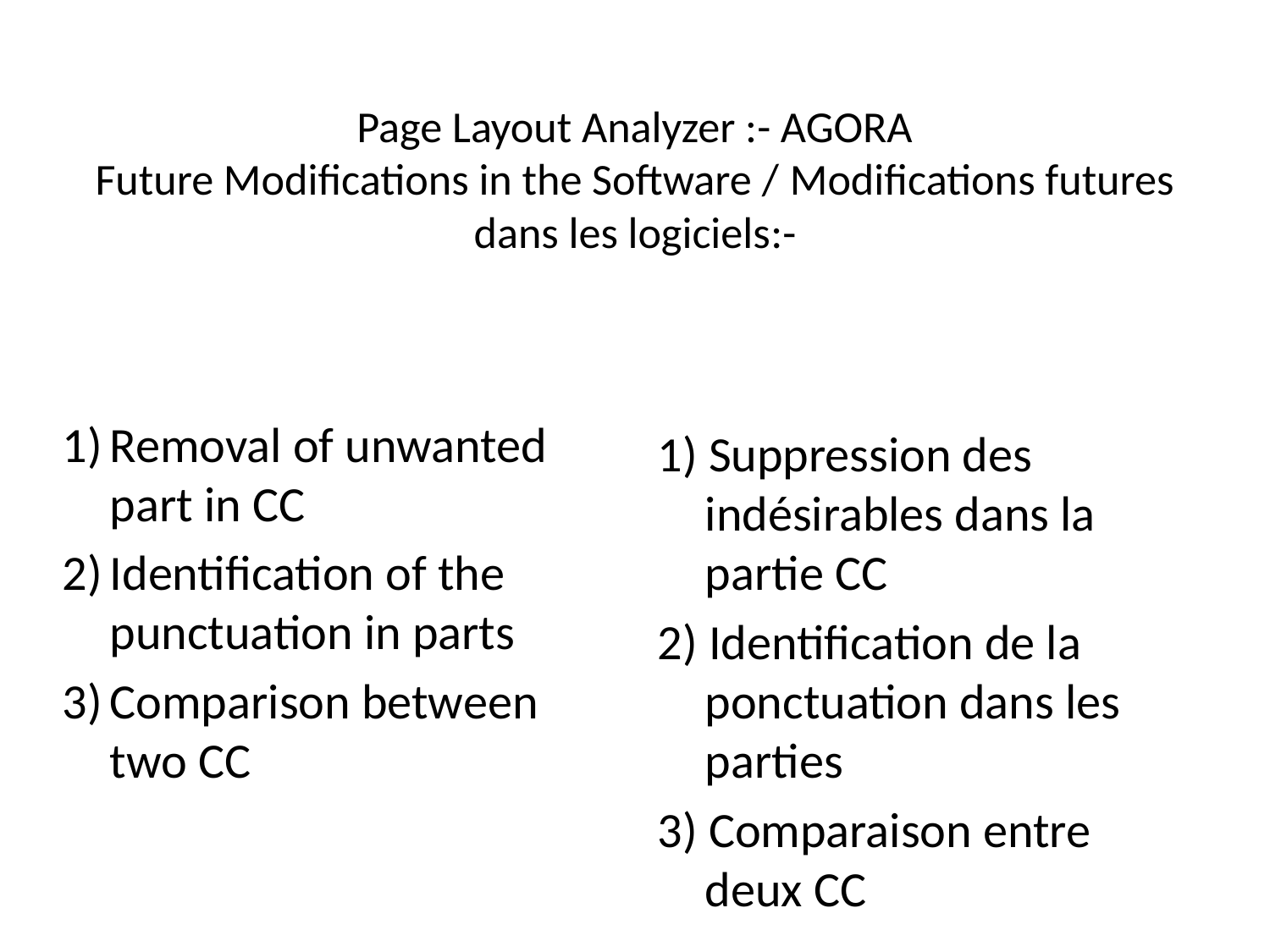

# Page Layout Analyzer :- AGORA Future Modifications in the Software / Modifications futures dans les logiciels:-
1)	Removal of unwanted part in CC
2)	Identification of the punctuation in parts
3)	Comparison between two CC
1) Suppression des indésirables dans la partie CC
2) Identification de la ponctuation dans les parties
3) Comparaison entre deux CC